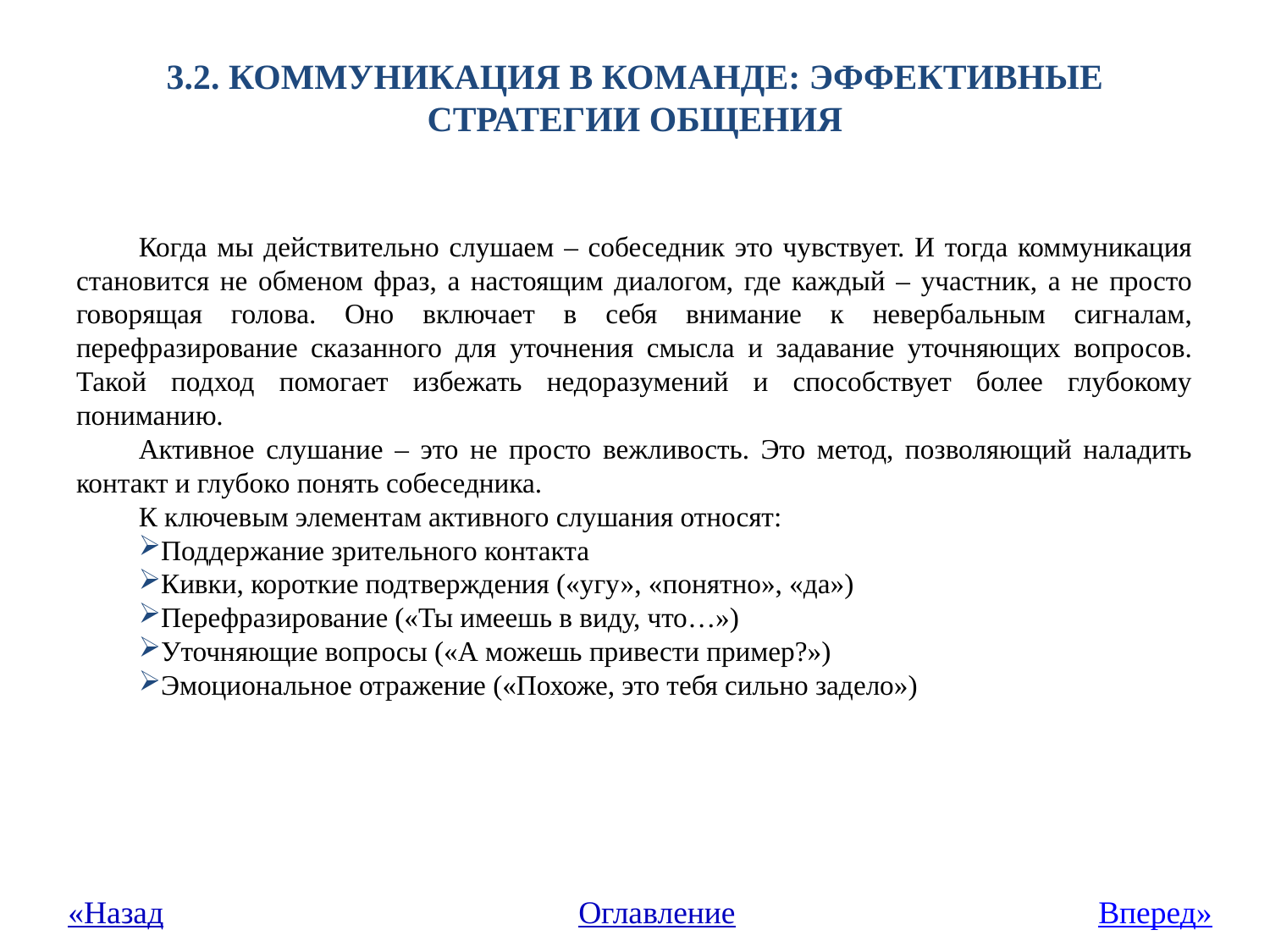

# 3.2. Коммуникация в команде: эффективные стратегии общения
Когда мы действительно слушаем – собеседник это чувствует. И тогда коммуникация становится не обменом фраз, а настоящим диалогом, где каждый – участник, а не просто говорящая голова. Оно включает в себя внимание к невербальным сигналам, перефразирование сказанного для уточнения смысла и задавание уточняющих вопросов. Такой подход помогает избежать недоразумений и способствует более глубокому пониманию.
Активное слушание – это не просто вежливость. Это метод, позволяющий наладить контакт и глубоко понять собеседника.
К ключевым элементам активного слушания относят:
Поддержание зрительного контакта
Кивки, короткие подтверждения («угу», «понятно», «да»)
Перефразирование («Ты имеешь в виду, что…»)
Уточняющие вопросы («А можешь привести пример?»)
Эмоциональное отражение («Похоже, это тебя сильно задело»)

«Назад
Оглавление
Вперед»